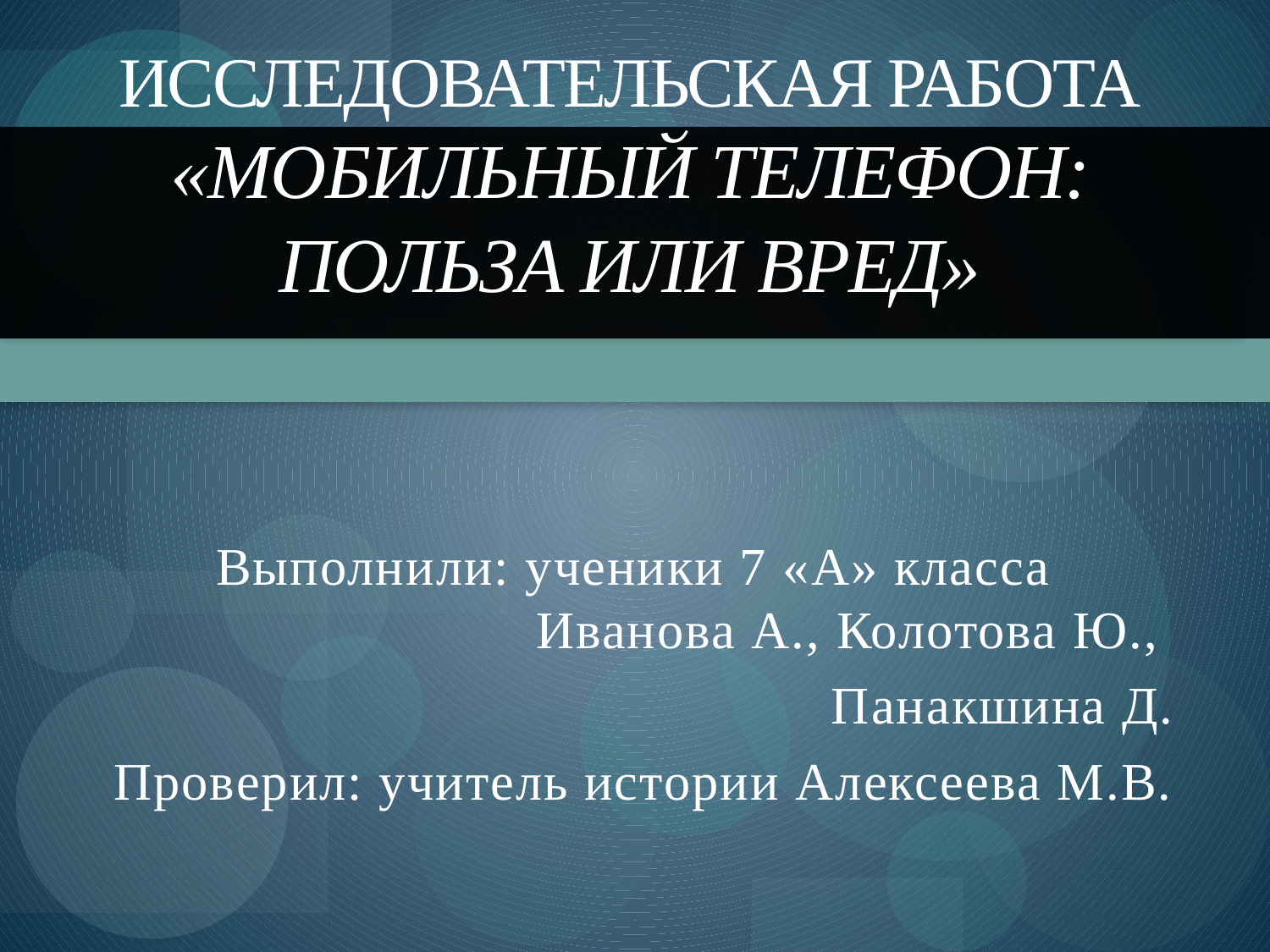

# ИССЛЕДОВАТЕЛЬСКАЯ РАБОТА «Мобильный телефон: польза или вред»
Выполнили: ученики 7 «А» класса         Иванова А., Колотова Ю.,
Панакшина Д.
Проверил: учитель истории Алексеева М.В.